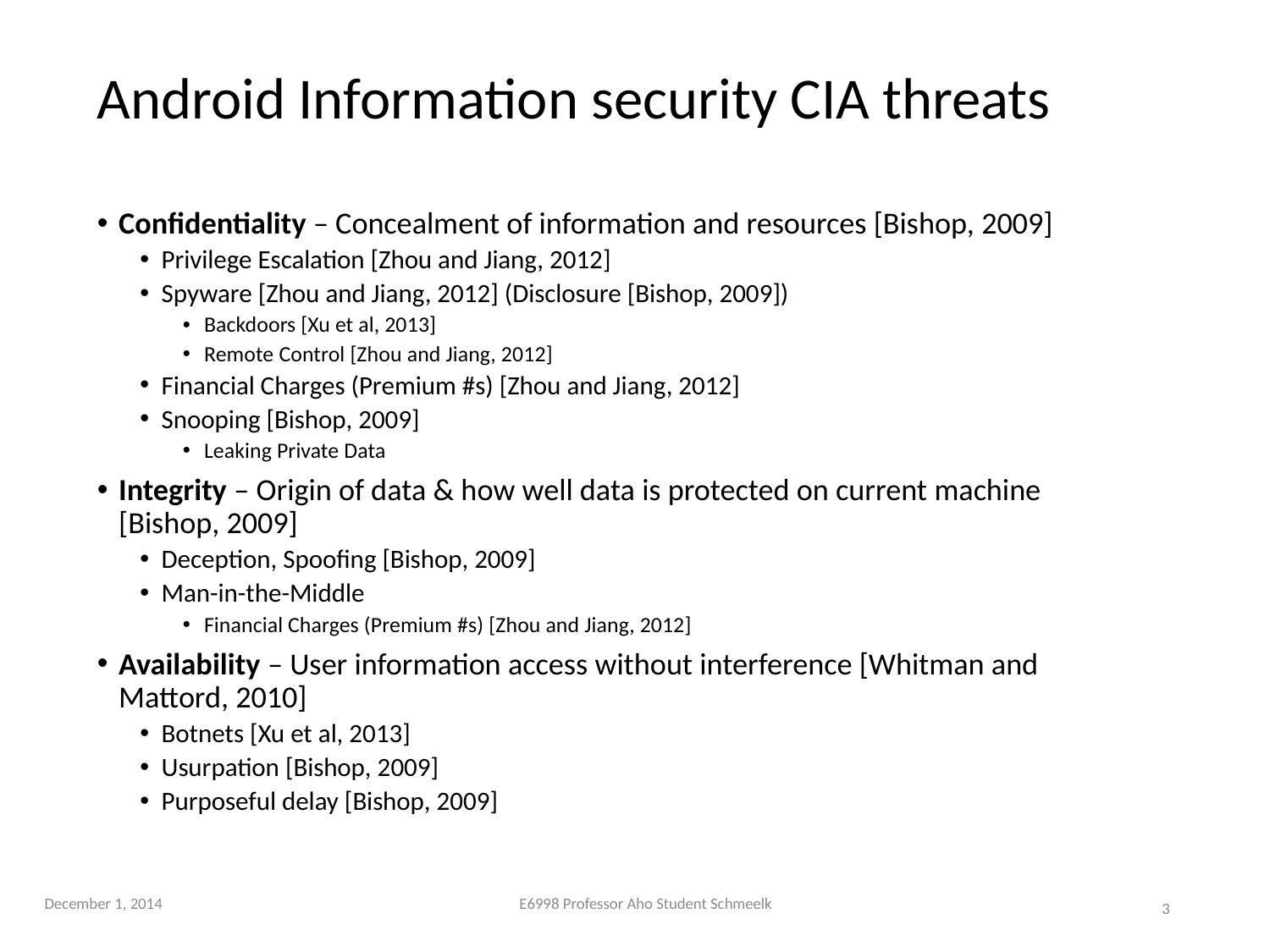

# Android Information security CIA threats
Confidentiality – Concealment of information and resources [Bishop, 2009]
Privilege Escalation [Zhou and Jiang, 2012]
Spyware [Zhou and Jiang, 2012] (Disclosure [Bishop, 2009])
Backdoors [Xu et al, 2013]
Remote Control [Zhou and Jiang, 2012]
Financial Charges (Premium #s) [Zhou and Jiang, 2012]
Snooping [Bishop, 2009]
Leaking Private Data
Integrity – Origin of data & how well data is protected on current machine [Bishop, 2009]
Deception, Spoofing [Bishop, 2009]
Man-in-the-Middle
Financial Charges (Premium #s) [Zhou and Jiang, 2012]
Availability – User information access without interference [Whitman and Mattord, 2010]
Botnets [Xu et al, 2013]
Usurpation [Bishop, 2009]
Purposeful delay [Bishop, 2009]

December 1, 2014
E6998 Professor Aho Student Schmeelk
3